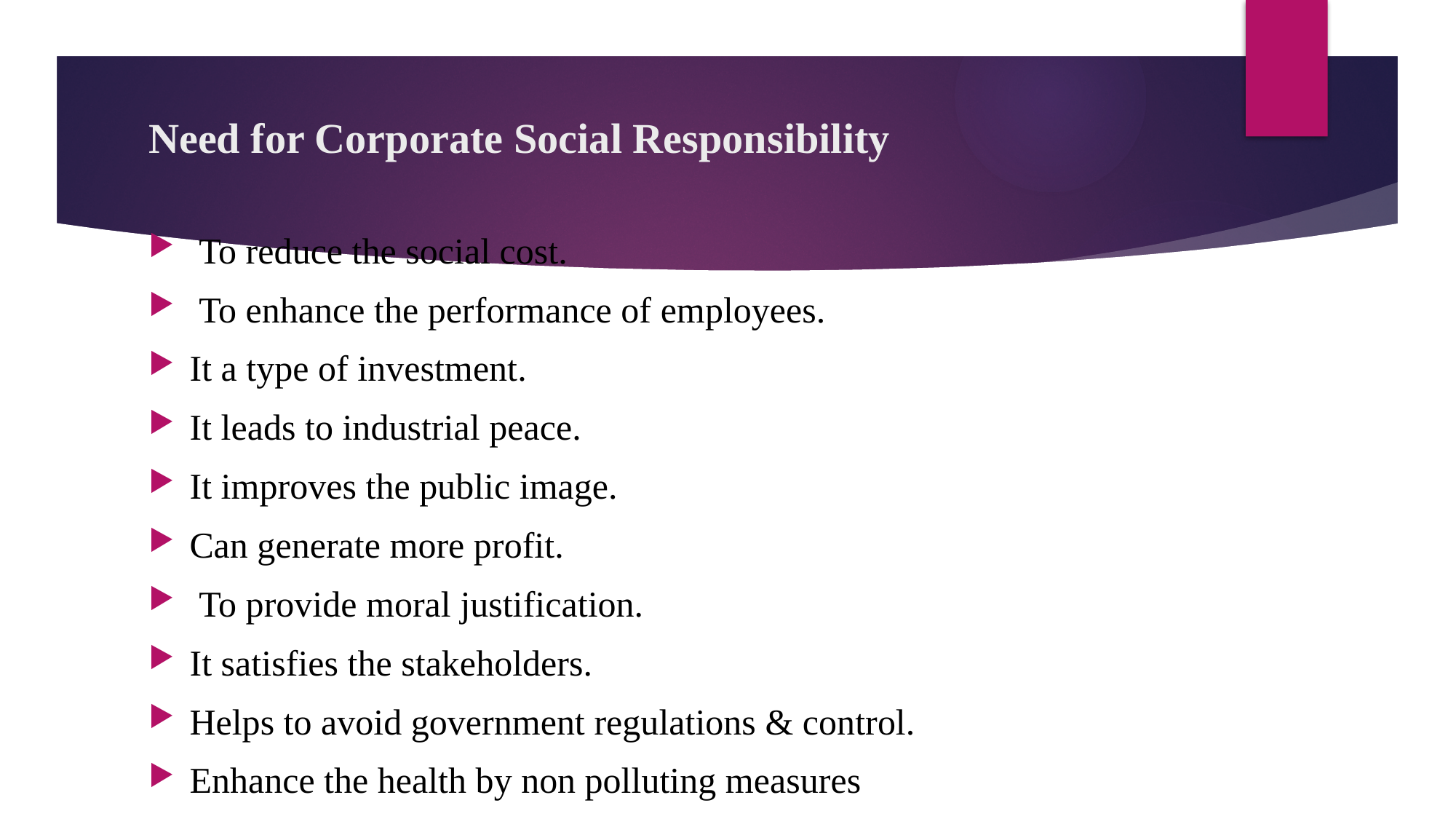

# Need for Corporate Social Responsibility
 To reduce the social cost.
 To enhance the performance of employees.
It a type of investment.
It leads to industrial peace.
It improves the public image.
Can generate more profit.
 To provide moral justification.
It satisfies the stakeholders.
Helps to avoid government regulations & control.
Enhance the health by non polluting measures